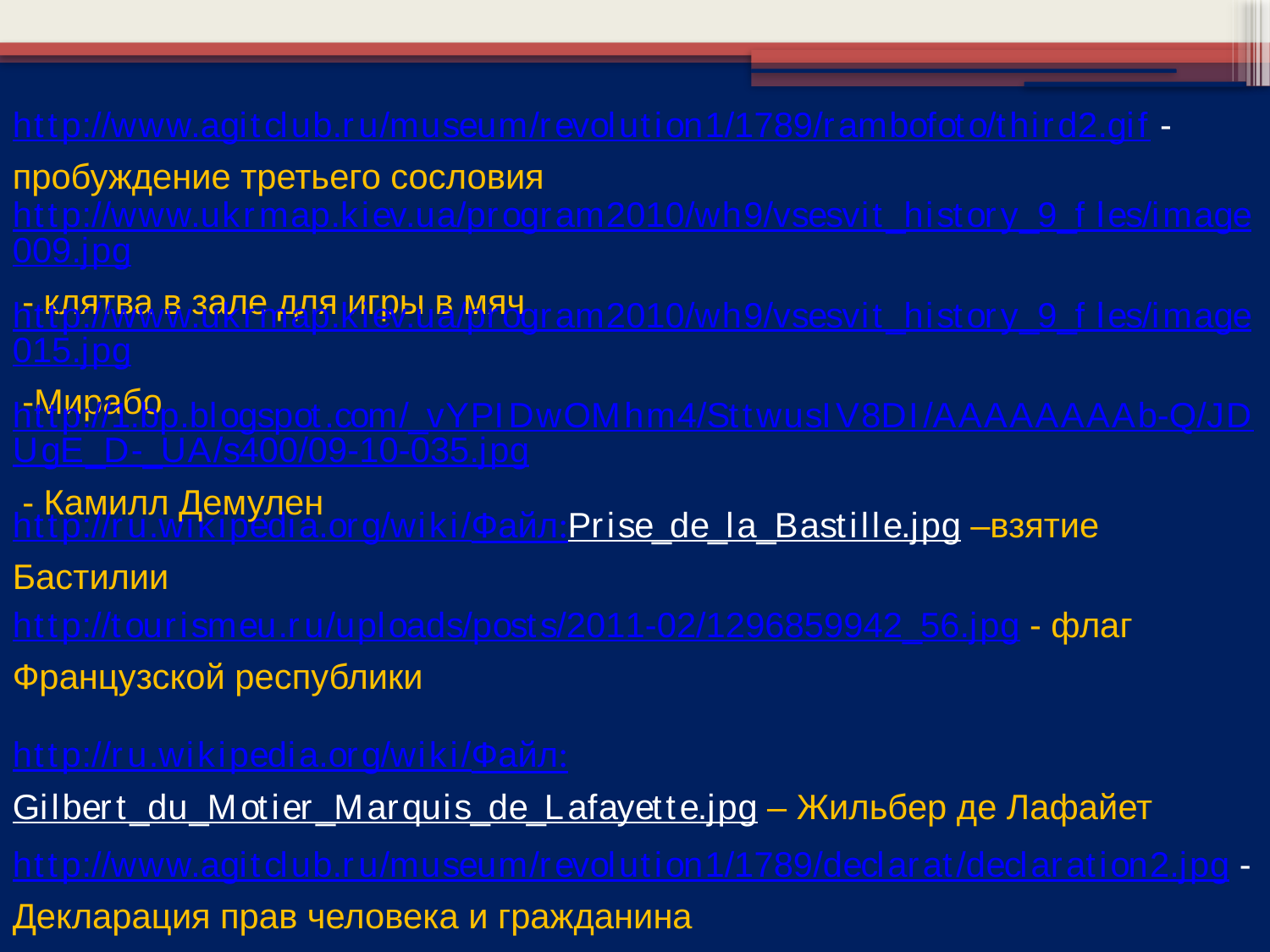

http://www.agitclub.ru/museum/revolution1/1789/rambofoto/third2.gif - пробуждение третьего сословия
http://www.ukrmap.kiev.ua/program2010/wh9/vsesvit_history_9_files/image009.jpg - клятва в зале для игры в мяч

http://www.ukrmap.kiev.ua/program2010/wh9/vsesvit_history_9_files/image015.jpg -Мирабо
http://1.bp.blogspot.com/_vYPIDwOMhm4/SttwusIV8DI/AAAAAAAAb-Q/JDUgE_D-_UA/s400/09-10-035.jpg - Камилл Демулен
http://ru.wikipedia.org/wiki/Файл:Prise_de_la_Bastille.jpg –взятие Бастилии
http://tourismeu.ru/uploads/posts/2011-02/1296859942_56.jpg - флаг Французской республики
http://ru.wikipedia.org/wiki/Файл:Gilbert_du_Motier_Marquis_de_Lafayette.jpg – Жильбер де Лафайет
http://www.agitclub.ru/museum/revolution1/1789/declarat/declaration2.jpg - Декларация прав человека и гражданина